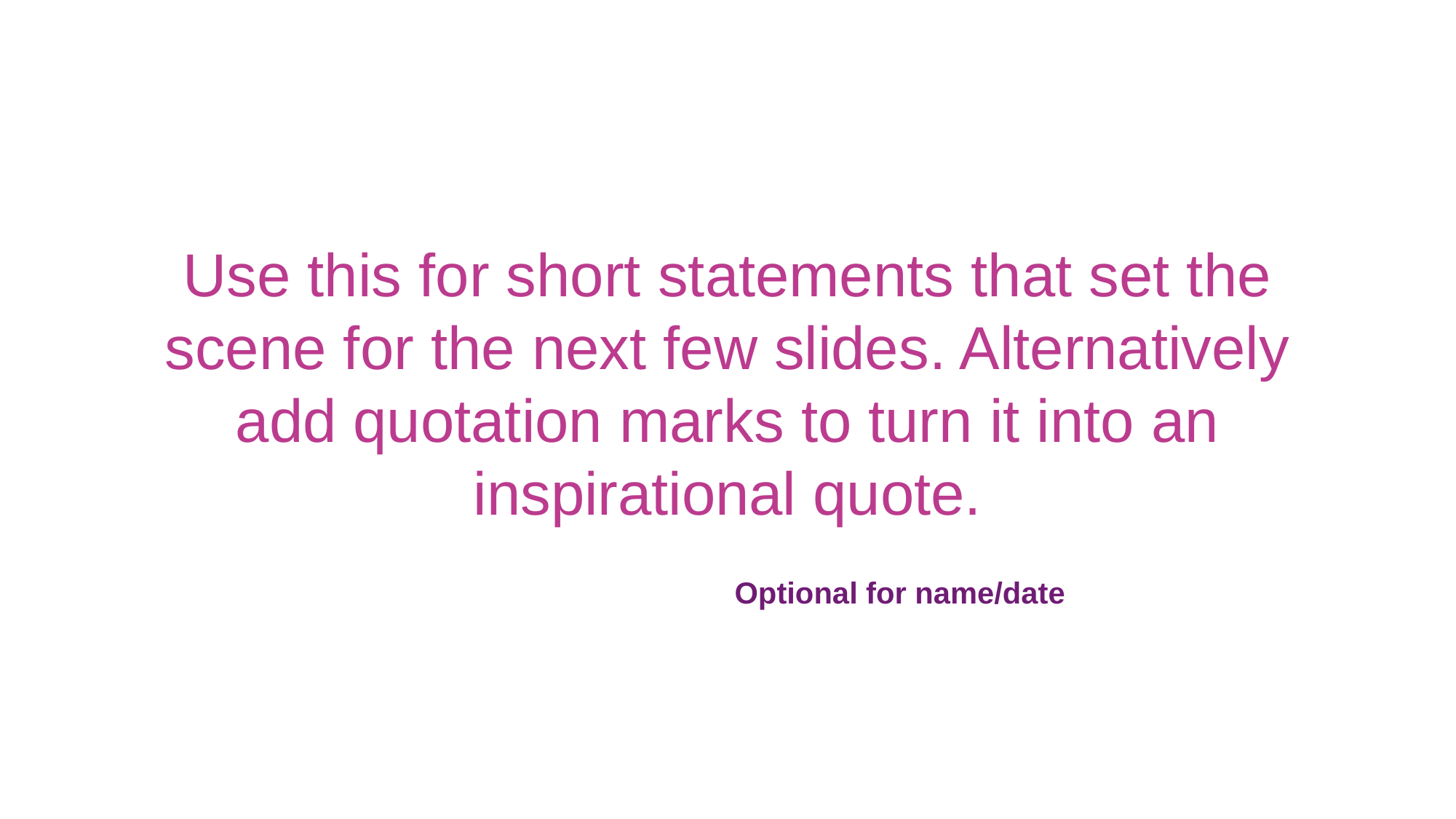

Use this for short statements that set the scene for the next few slides. Alternatively add quotation marks to turn it into an inspirational quote.
Optional for name/date